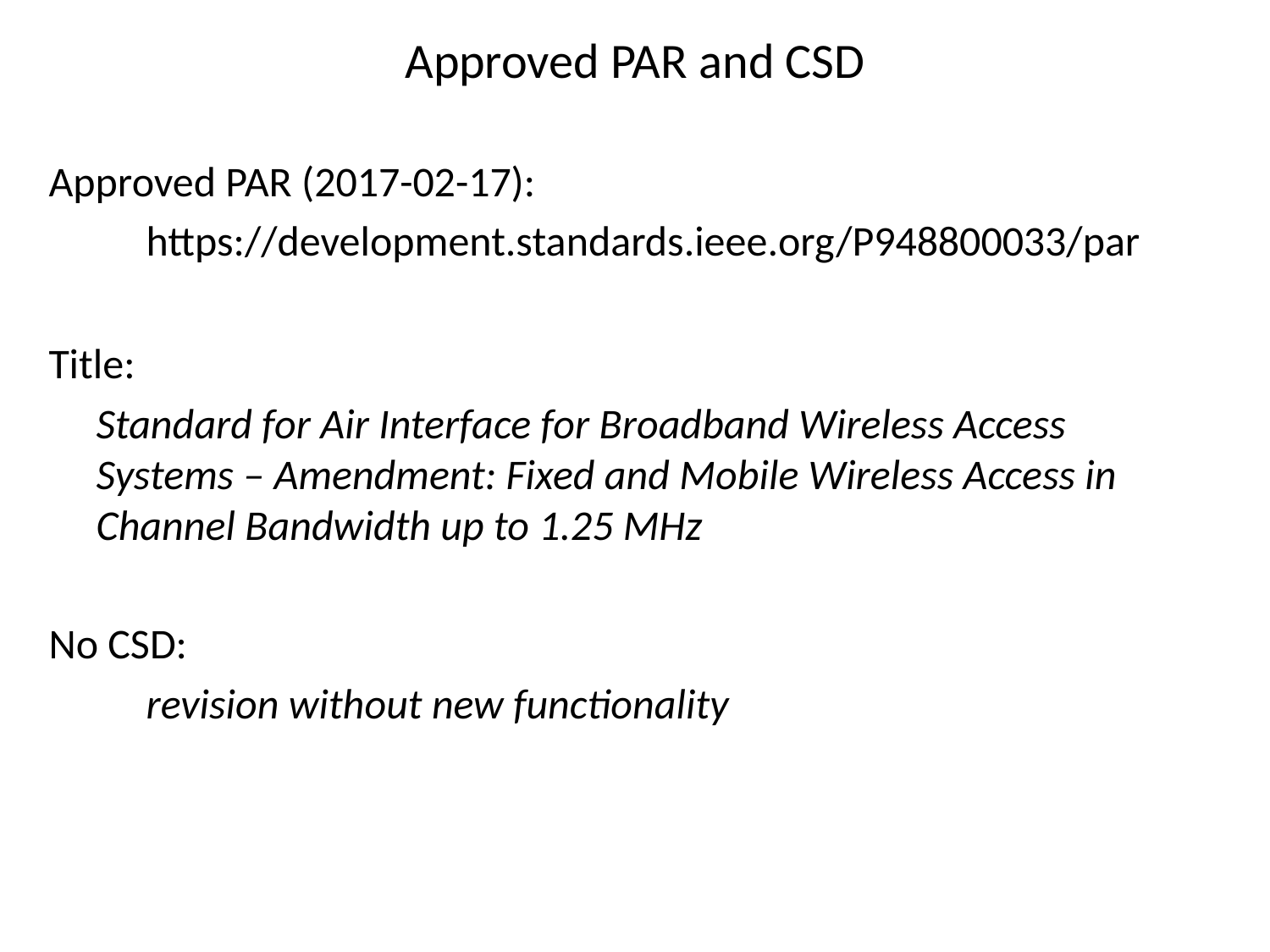

Approved PAR and CSD
Approved PAR (2017-02-17):
https://development.standards.ieee.org/P948800033/par

Title:
	Standard for Air Interface for Broadband Wireless Access Systems – Amendment: Fixed and Mobile Wireless Access in Channel Bandwidth up to 1.25 MHz

No CSD:
revision without new functionality